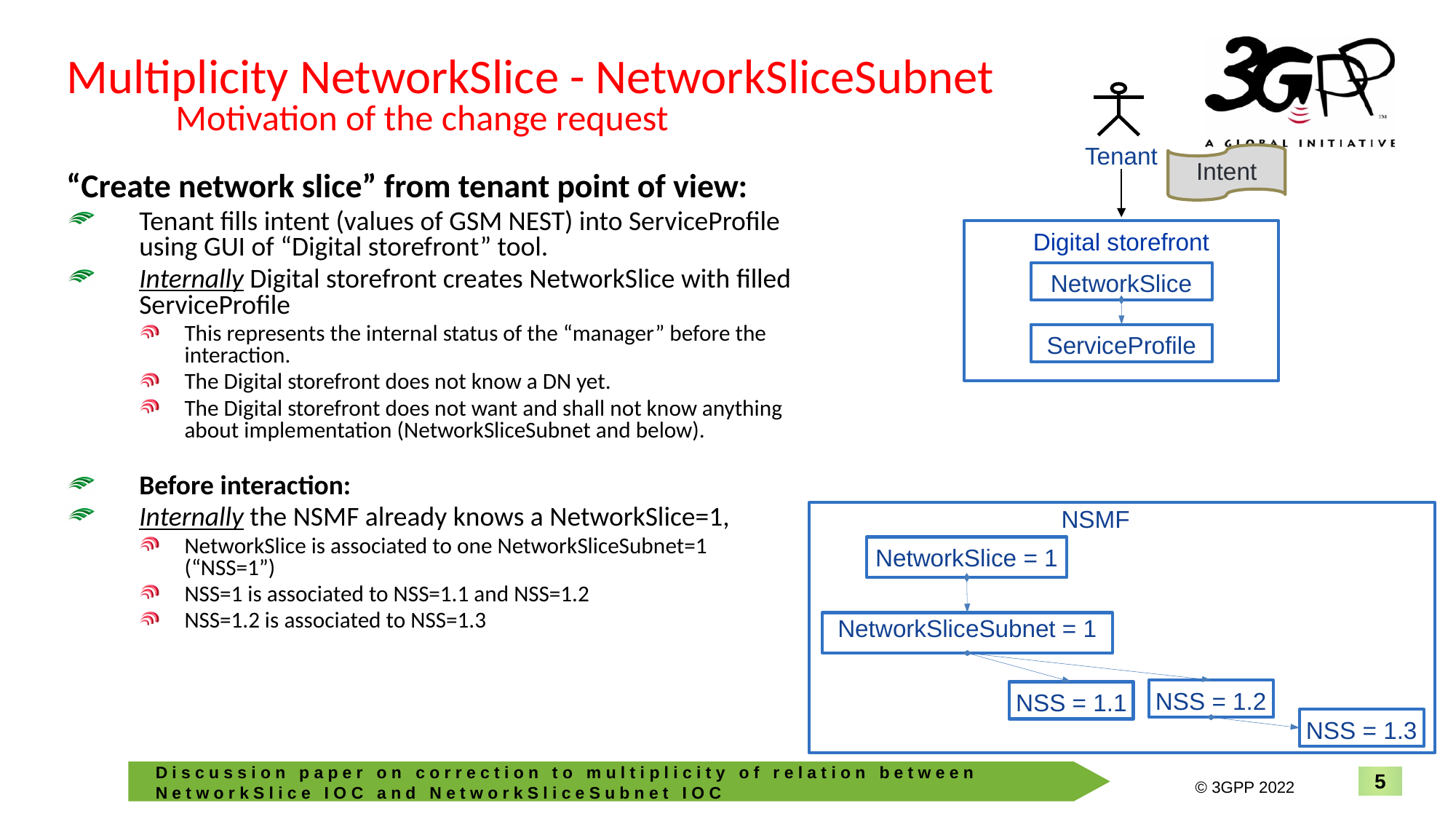

Multiplicity NetworkSlice - NetworkSliceSubnet

Tenant
 	Motivation of the change request
Intent
“Create network slice” from tenant point of view:
Tenant fills intent (values of GSM NEST) into ServiceProfile using GUI of “Digital storefront” tool.
Internally Digital storefront creates NetworkSlice with filled ServiceProfile
This represents the internal status of the “manager” before the interaction.
The Digital storefront does not know a DN yet.
The Digital storefront does not want and shall not know anything about implementation (NetworkSliceSubnet and below).

Before interaction:
Internally the NSMF already knows a NetworkSlice=1,
NetworkSlice is associated to one NetworkSliceSubnet=1 (“NSS=1”)
NSS=1 is associated to NSS=1.1 and NSS=1.2
NSS=1.2 is associated to NSS=1.3
Digital storefront
NetworkSlice
ServiceProfile
NSMF

NetworkSlice = 1
NetworkSliceSubnet = 1
NSS = 1.2
NSS = 1.1
NSS = 1.3